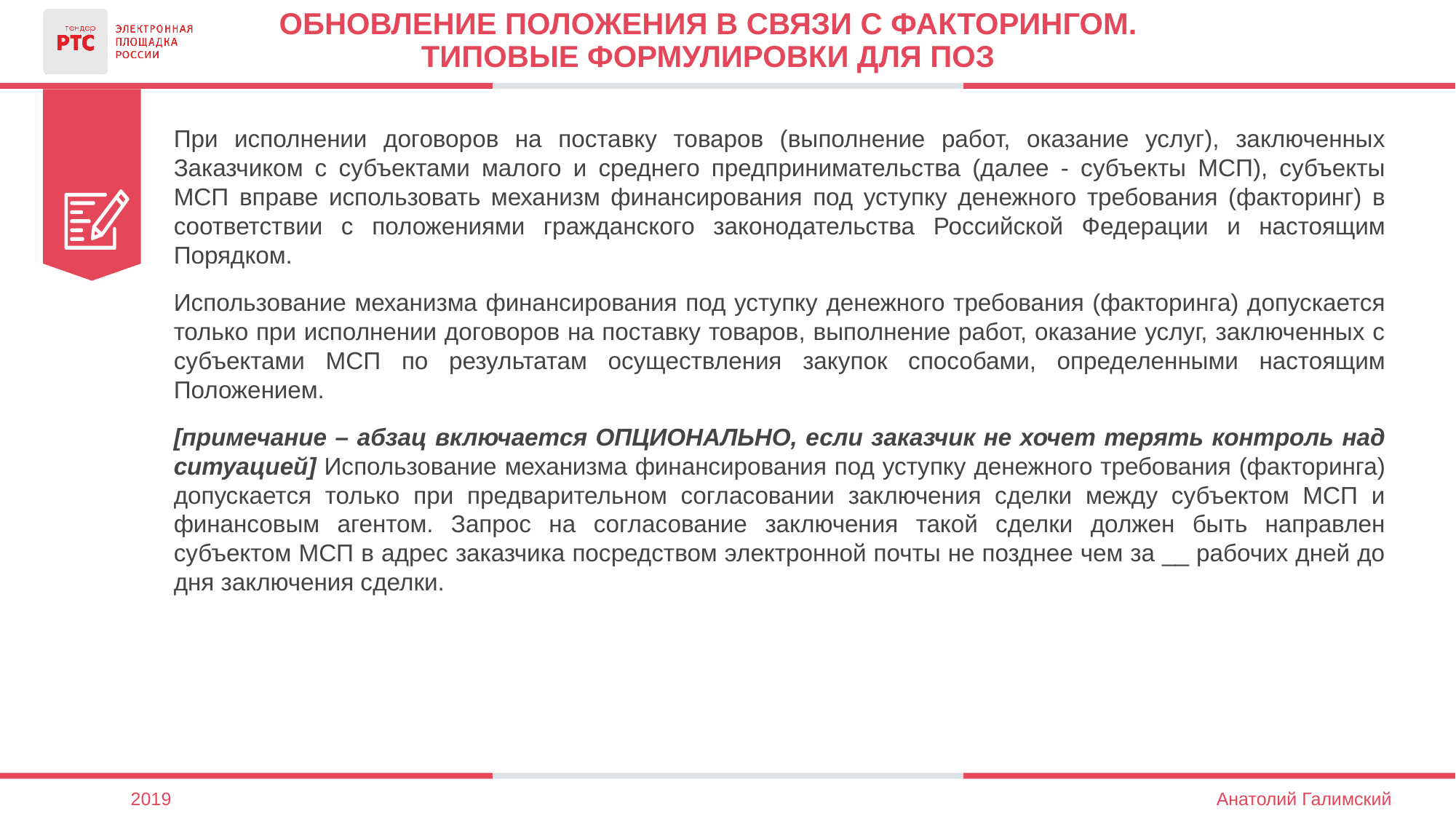

# Обновление положения в связи с факторингом. Типовые формулировки для ПоЗ
При исполнении договоров на поставку товаров (выполнение работ, оказание услуг), заключенных Заказчиком с субъектами малого и среднего предпринимательства (далее - субъекты МСП), субъекты МСП вправе использовать механизм финансирования под уступку денежного требования (факторинг) в соответствии с положениями гражданского законодательства Российской Федерации и настоящим Порядком.
Использование механизма финансирования под уступку денежного требования (факторинга) допускается только при исполнении договоров на поставку товаров, выполнение работ, оказание услуг, заключенных с субъектами МСП по результатам осуществления закупок способами, определенными настоящим Положением.
[примечание – абзац включается ОПЦИОНАЛЬНО, если заказчик не хочет терять контроль над ситуацией] Использование механизма финансирования под уступку денежного требования (факторинга) допускается только при предварительном согласовании заключения сделки между субъектом МСП и финансовым агентом. Запрос на согласование заключения такой сделки должен быть направлен субъектом МСП в адрес заказчика посредством электронной почты не позднее чем за __ рабочих дней до дня заключения сделки.

2019
Анатолий Галимский